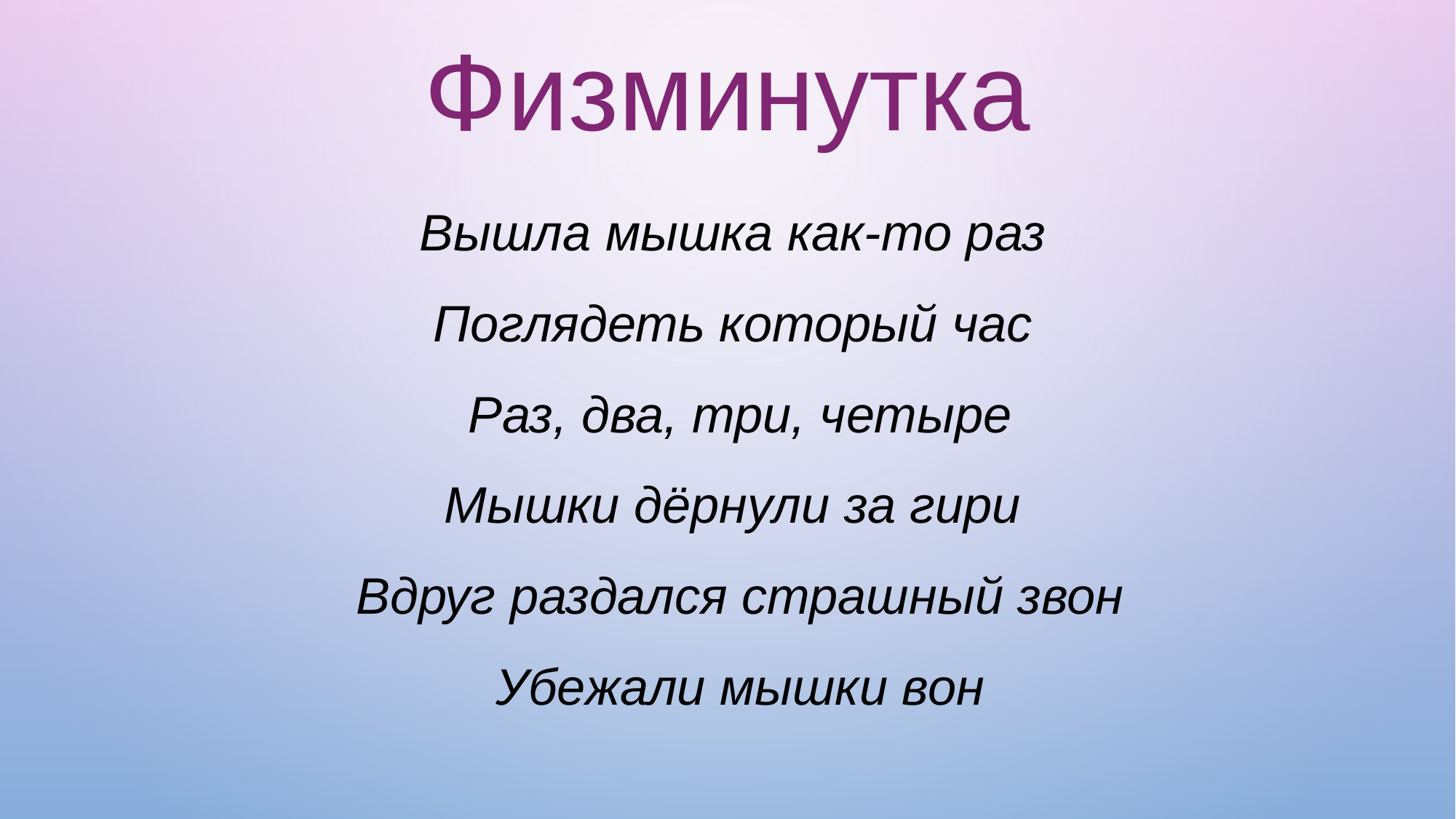

# Физминутка
Вышла мышка как-то раз
Поглядеть который час
Раз, два, три, четыре
Мышки дёрнули за гири
Вдруг раздался страшный звон
Убежали мышки вон